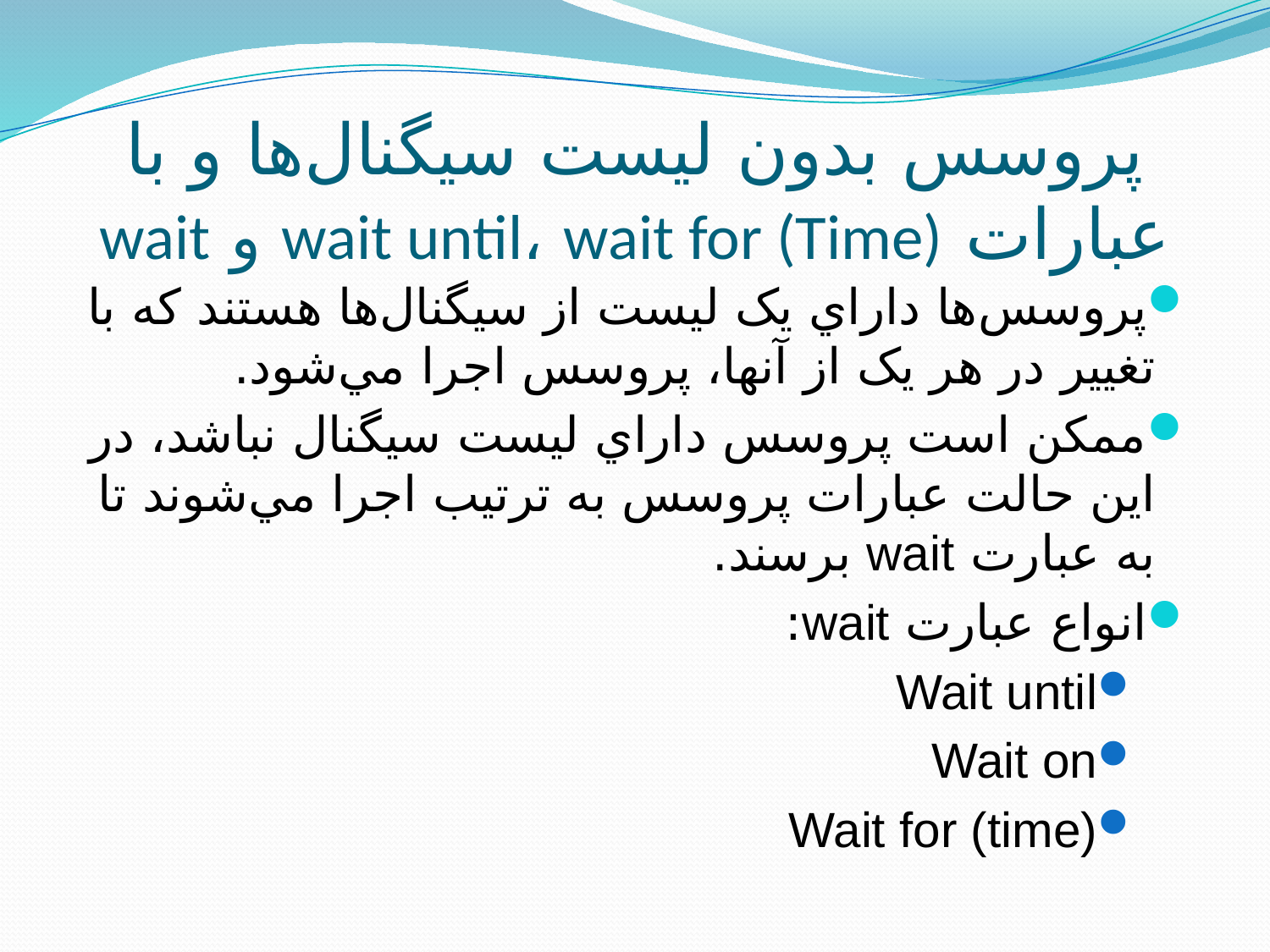

# پروسس بدون ليست سيگنال‌ها و با عبارات wait until، wait for (Time) و wait
پروسس‌ها داراي يک ليست از سيگنال‌ها هستند که با تغيير در هر يک از آنها، پروسس اجرا مي‌شود.
ممکن است پروسس داراي ليست سيگنال نباشد، در اين حالت عبارات پروسس به ترتيب اجرا مي‌شوند تا به عبارت wait برسند.
انواع عبارت wait:
Wait until
Wait on
Wait for (time)